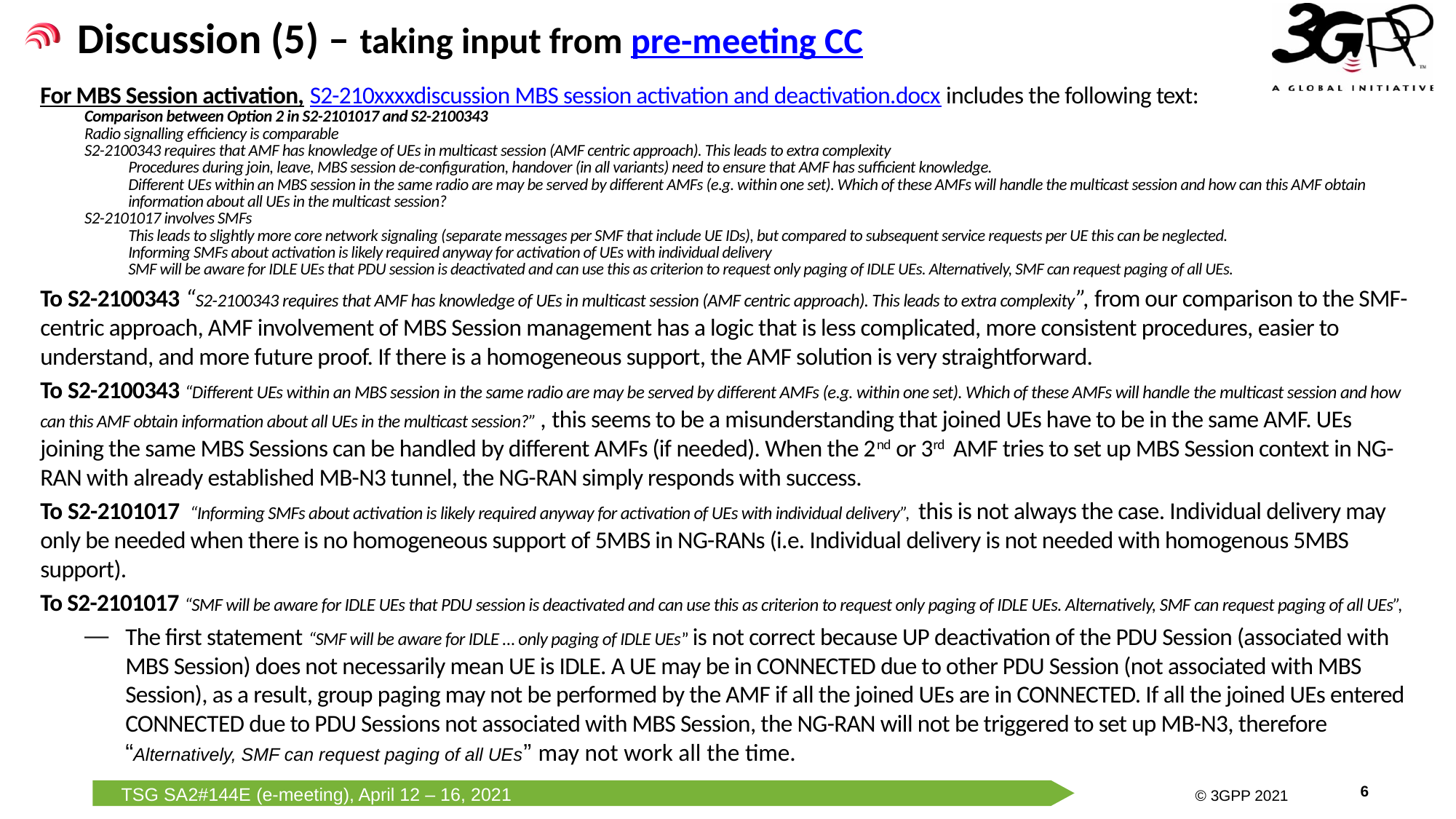

Discussion (5) – taking input from pre-meeting CC

For MBS Session activation, S2-210xxxxdiscussion MBS session activation and deactivation.docx includes the following text:
Comparison between Option 2 in S2-2101017 and S2-2100343
Radio signalling efficiency is comparable
S2-2100343 requires that AMF has knowledge of UEs in multicast session (AMF centric approach). This leads to extra complexity
Procedures during join, leave, MBS session de-configuration, handover (in all variants) need to ensure that AMF has sufficient knowledge.
Different UEs within an MBS session in the same radio are may be served by different AMFs (e.g. within one set). Which of these AMFs will handle the multicast session and how can this AMF obtain information about all UEs in the multicast session?
S2-2101017 involves SMFs
This leads to slightly more core network signaling (separate messages per SMF that include UE IDs), but compared to subsequent service requests per UE this can be neglected.
Informing SMFs about activation is likely required anyway for activation of UEs with individual delivery
SMF will be aware for IDLE UEs that PDU session is deactivated and can use this as criterion to request only paging of IDLE UEs. Alternatively, SMF can request paging of all UEs.
To S2-2100343 “S2-2100343 requires that AMF has knowledge of UEs in multicast session (AMF centric approach). This leads to extra complexity”, from our comparison to the SMF-centric approach, AMF involvement of MBS Session management has a logic that is less complicated, more consistent procedures, easier to understand, and more future proof. If there is a homogeneous support, the AMF solution is very straightforward.
To S2-2100343 “Different UEs within an MBS session in the same radio are may be served by different AMFs (e.g. within one set). Which of these AMFs will handle the multicast session and how can this AMF obtain information about all UEs in the multicast session?” , this seems to be a misunderstanding that joined UEs have to be in the same AMF. UEs joining the same MBS Sessions can be handled by different AMFs (if needed). When the 2nd or 3rd  AMF tries to set up MBS Session context in NG-RAN with already established MB-N3 tunnel, the NG-RAN simply responds with success.
To S2-2101017  “Informing SMFs about activation is likely required anyway for activation of UEs with individual delivery”,  this is not always the case. Individual delivery may only be needed when there is no homogeneous support of 5MBS in NG-RANs (i.e. Individual delivery is not needed with homogenous 5MBS support).
To S2-2101017 “SMF will be aware for IDLE UEs that PDU session is deactivated and can use this as criterion to request only paging of IDLE UEs. Alternatively, SMF can request paging of all UEs”,
The first statement “SMF will be aware for IDLE … only paging of IDLE UEs” is not correct because UP deactivation of the PDU Session (associated with MBS Session) does not necessarily mean UE is IDLE. A UE may be in CONNECTED due to other PDU Session (not associated with MBS Session), as a result, group paging may not be performed by the AMF if all the joined UEs are in CONNECTED. If all the joined UEs entered CONNECTED due to PDU Sessions not associated with MBS Session, the NG-RAN will not be triggered to set up MB-N3, therefore “Alternatively, SMF can request paging of all UEs” may not work all the time.